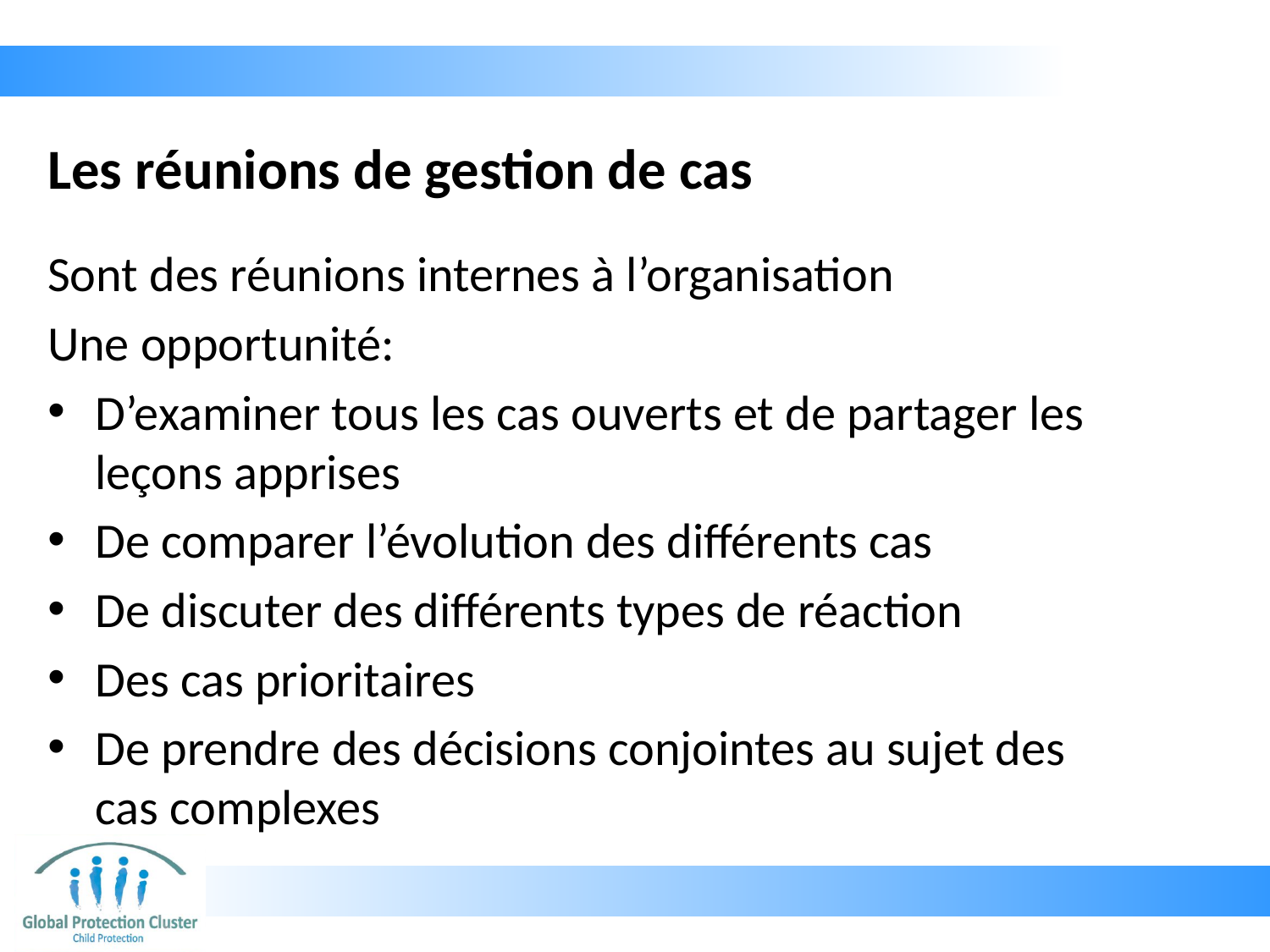

# Les réunions de gestion de cas
Sont des réunions internes à l’organisation
Une opportunité:
D’examiner tous les cas ouverts et de partager les leçons apprises
De comparer l’évolution des différents cas
De discuter des différents types de réaction
Des cas prioritaires
De prendre des décisions conjointes au sujet des cas complexes